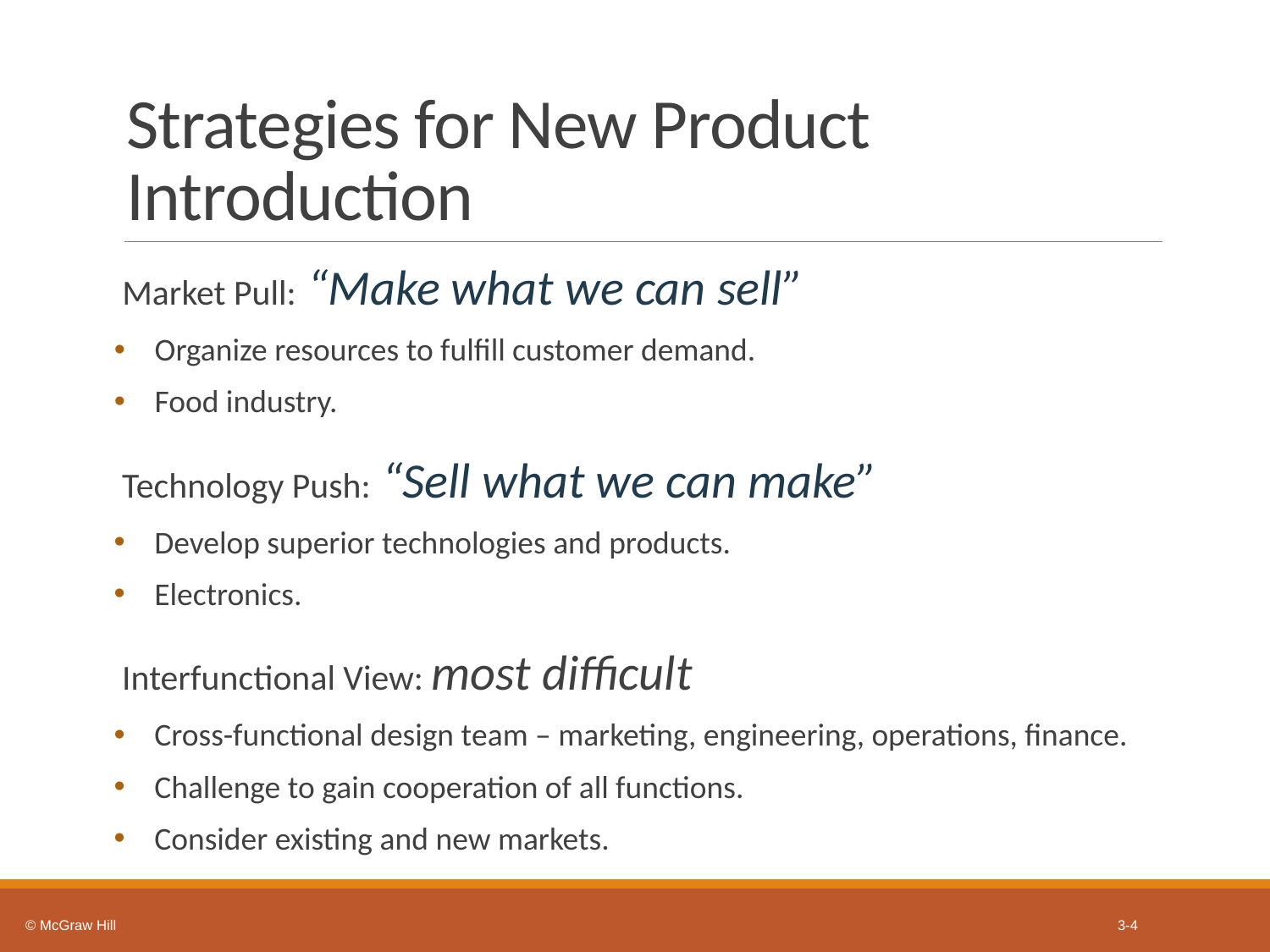

# Strategies for New Product Introduction
Market Pull: “Make what we can sell”
Organize resources to fulfill customer demand.
Food industry.
Technology Push: “Sell what we can make”
Develop superior technologies and products.
Electronics.
Interfunctional View: most difficult
Cross-functional design team – marketing, engineering, operations, finance.
Challenge to gain cooperation of all functions.
Consider existing and new markets.